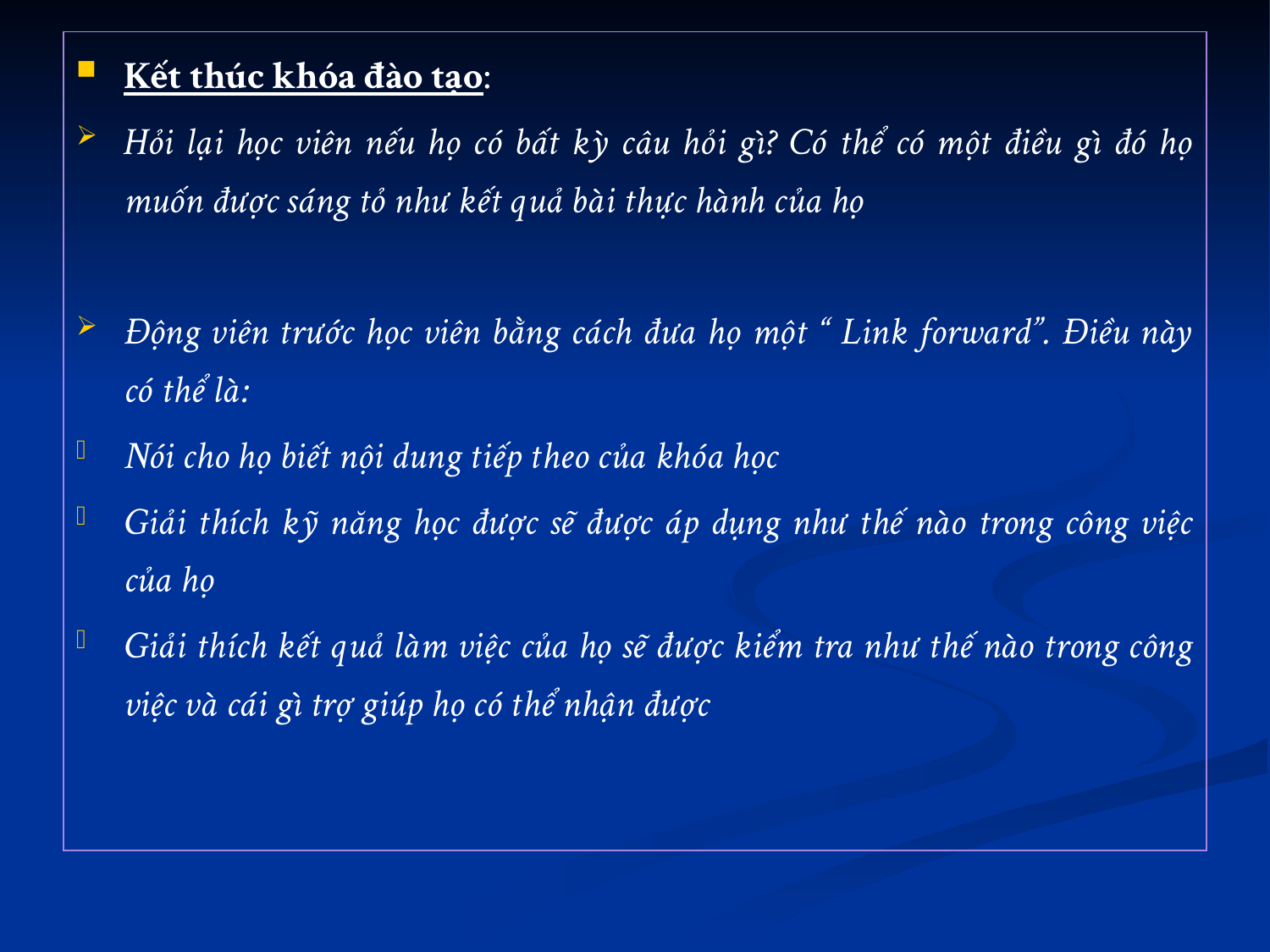

Kết thúc khóa đào tạo:
Hỏi lại học viên nếu họ có bất kỳ câu hỏi gì? Có thể có một điều gì đó họ muốn được sáng tỏ như kết quả bài thực hành của họ

Động viên trước học viên bằng cách đưa họ một “ Link forward”. Điều này có thể là:
Nói cho họ biết nội dung tiếp theo của khóa học
Giải thích kỹ năng học được sẽ được áp dụng như thế nào trong công việc của họ
Giải thích kết quả làm việc của họ sẽ được kiểm tra như thế nào trong công việc và cái gì trợ giúp họ có thể nhận được